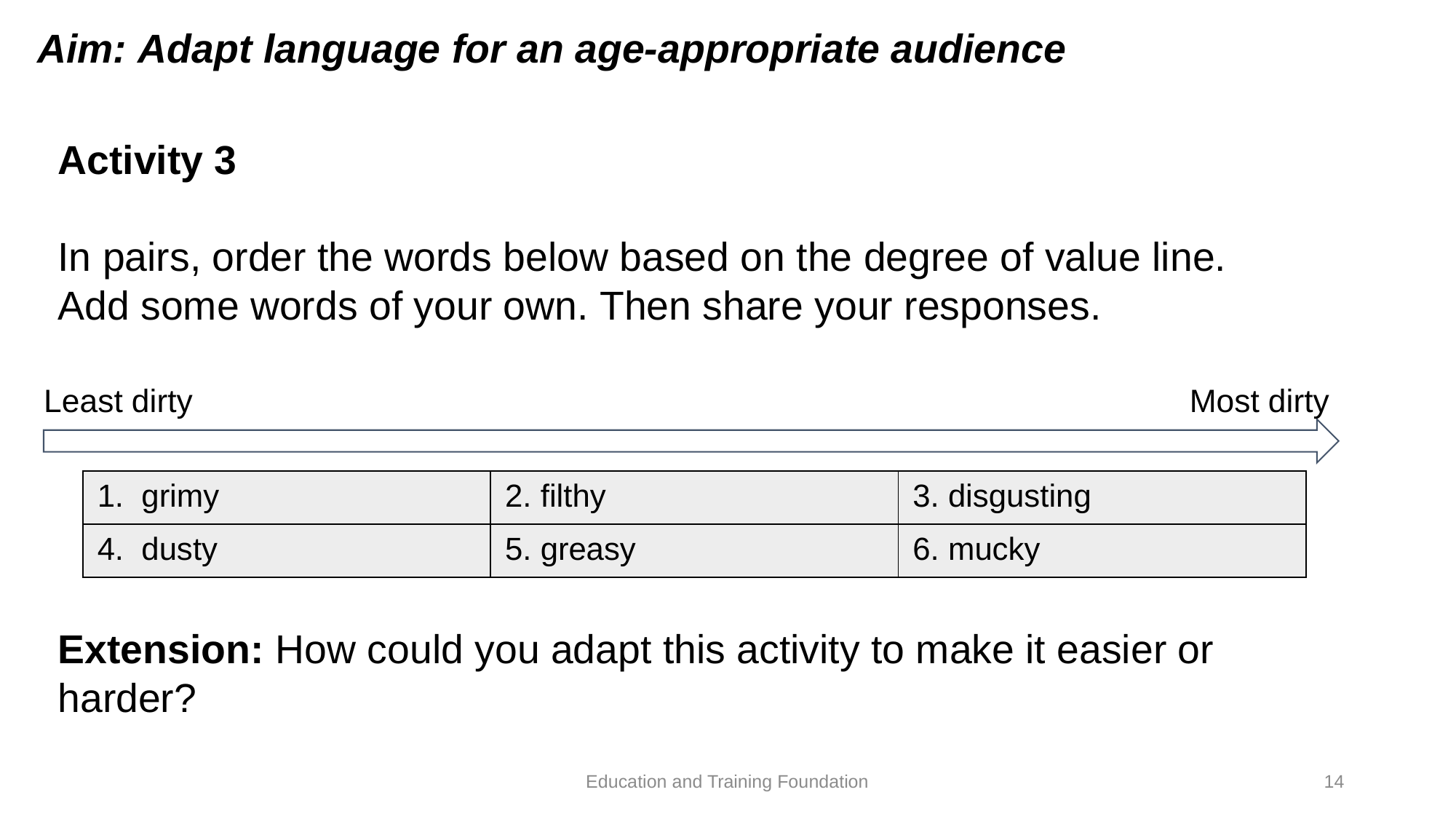

Aim: Adapt language for an age-appropriate audience
Activity 3​

In pairs, order the words below based on the degree of value line.
Add some words of your own. Then share your responses.
Least dirty
Most dirty

| 1. grimy | 2. filthy | 3. disgusting |
| --- | --- | --- |
| 4.  dusty | 5. greasy | 6. mucky |
Extension: How could you adapt this activity to make it easier or harder?
Education and Training Foundation
14